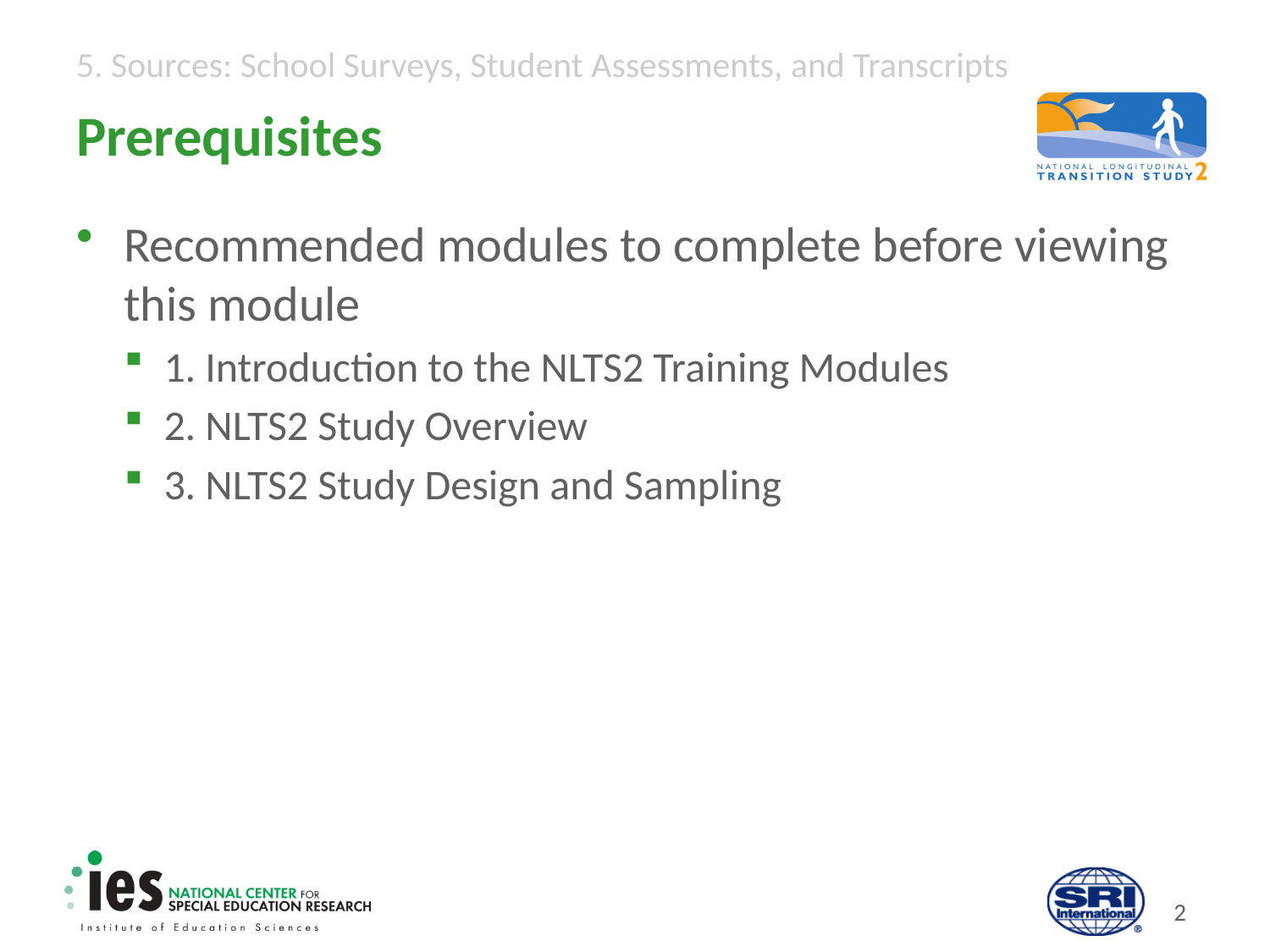

# Prerequisites
Recommended modules to complete before viewing this module
1. Introduction to the NLTS2 Training Modules
2. NLTS2 Study Overview
3. NLTS2 Study Design and Sampling
2